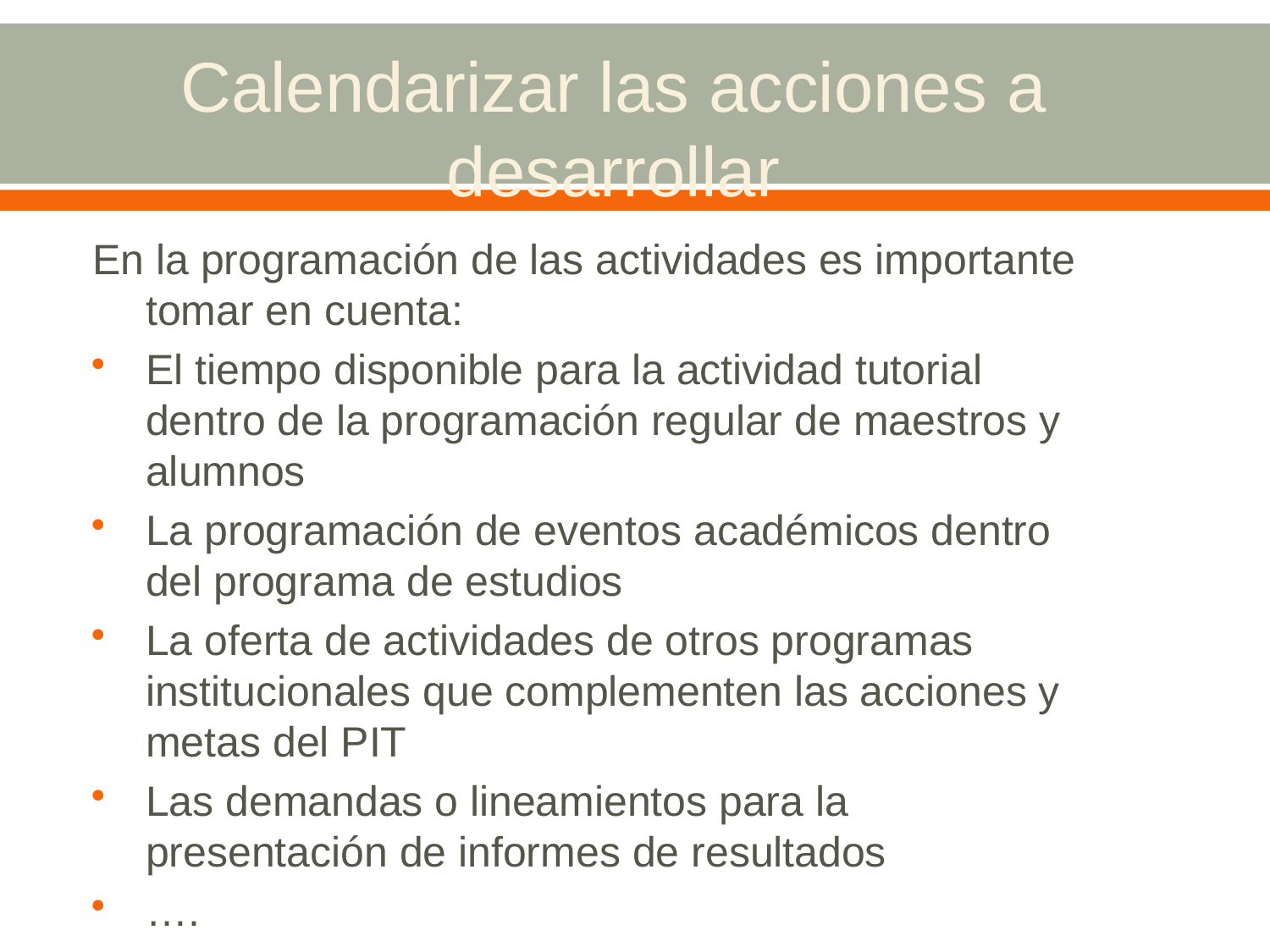

# Calendarizar las acciones a desarrollar
En la programación de las actividades es importante tomar en cuenta:
El tiempo disponible para la actividad tutorial dentro de la programación regular de maestros y alumnos
La programación de eventos académicos dentro del programa de estudios
La oferta de actividades de otros programas institucionales que complementen las acciones y metas del PIT
Las demandas o lineamientos para la presentación de informes de resultados
….